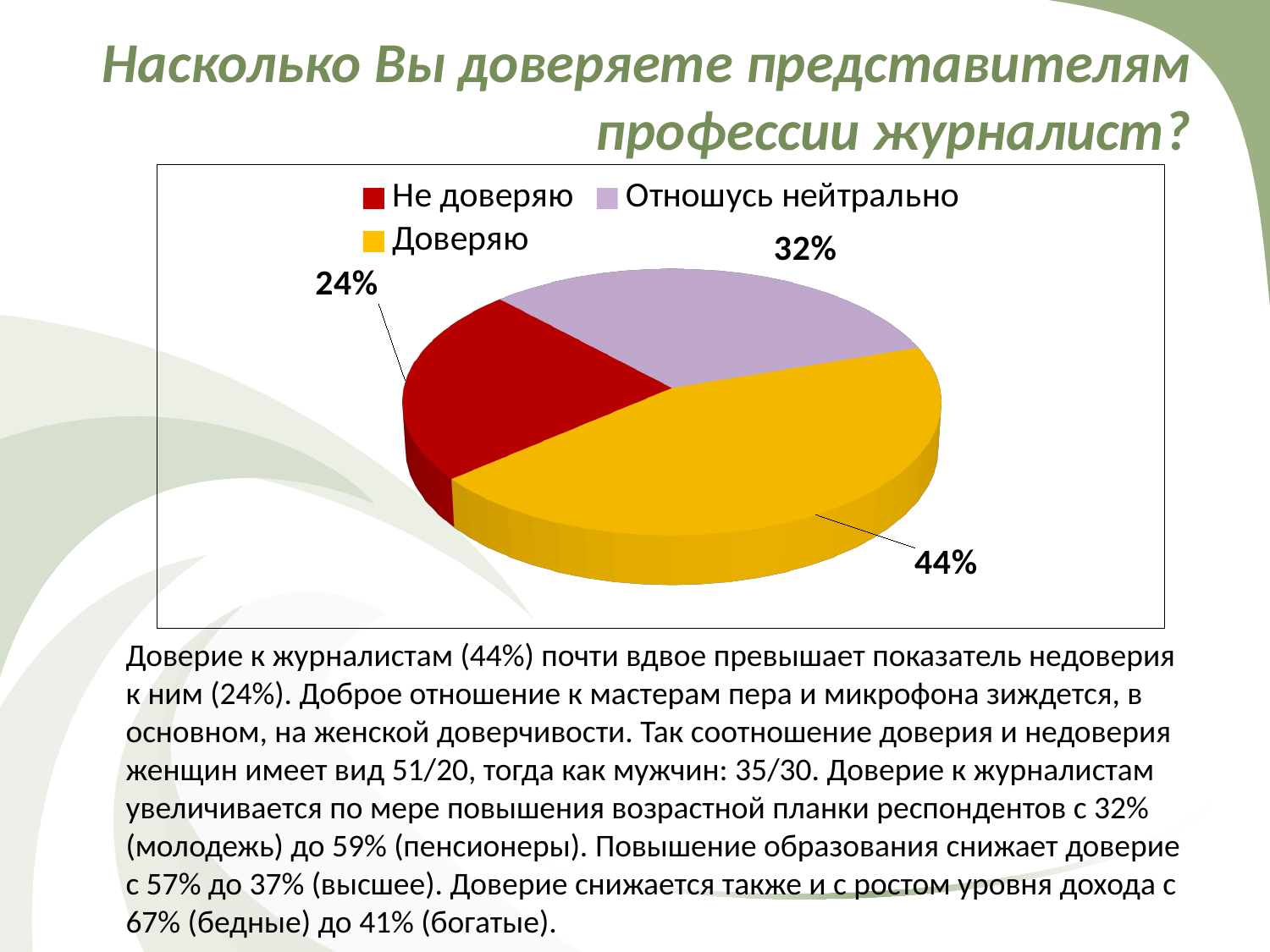

# Насколько Вы доверяете представителям профессии журналист?

[unsupported chart]

Доверие к журналистам (44%) почти вдвое превышает показатель недоверия к ним (24%). Доброе отношение к мастерам пера и микрофона зиждется, в основном, на женской доверчивости. Так соотношение доверия и недоверия женщин имеет вид 51/20, тогда как мужчин: 35/30. Доверие к журналистам увеличивается по мере повышения возрастной планки респондентов с 32% (молодежь) до 59% (пенсионеры). Повышение образования снижает доверие с 57% до 37% (высшее). Доверие снижается также и с ростом уровня дохода с 67% (бедные) до 41% (богатые).